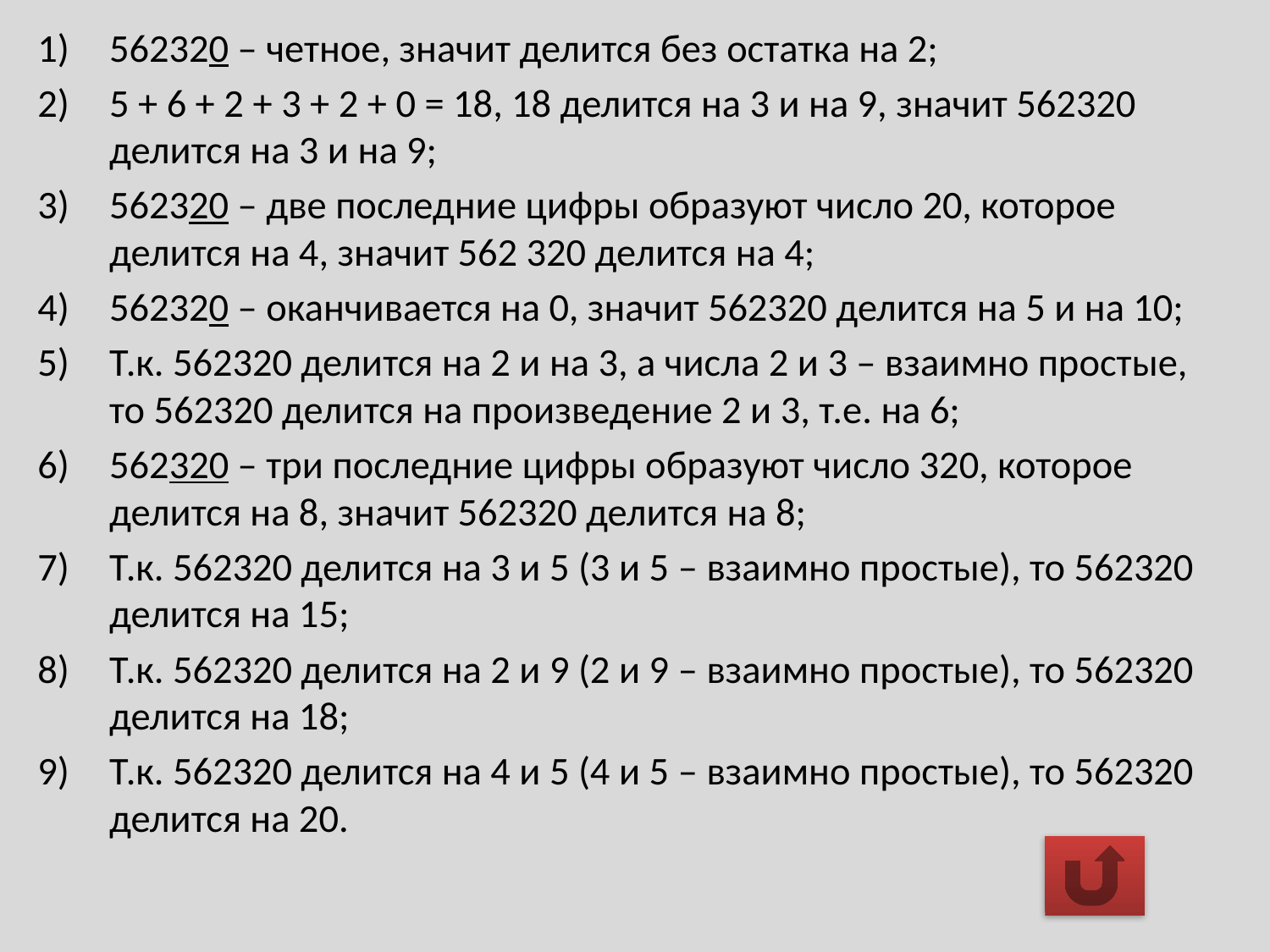

562320 – четное, значит делится без остатка на 2;
5 + 6 + 2 + 3 + 2 + 0 = 18, 18 делится на 3 и на 9, значит 562320 делится на 3 и на 9;
562320 – две последние цифры образуют число 20, которое делится на 4, значит 562 320 делится на 4;
562320 – оканчивается на 0, значит 562320 делится на 5 и на 10;
Т.к. 562320 делится на 2 и на 3, а числа 2 и 3 – взаимно простые, то 562320 делится на произведение 2 и 3, т.е. на 6;
562320 – три последние цифры образуют число 320, которое делится на 8, значит 562320 делится на 8;
Т.к. 562320 делится на 3 и 5 (3 и 5 – взаимно простые), то 562320 делится на 15;
Т.к. 562320 делится на 2 и 9 (2 и 9 – взаимно простые), то 562320 делится на 18;
Т.к. 562320 делится на 4 и 5 (4 и 5 – взаимно простые), то 562320 делится на 20.